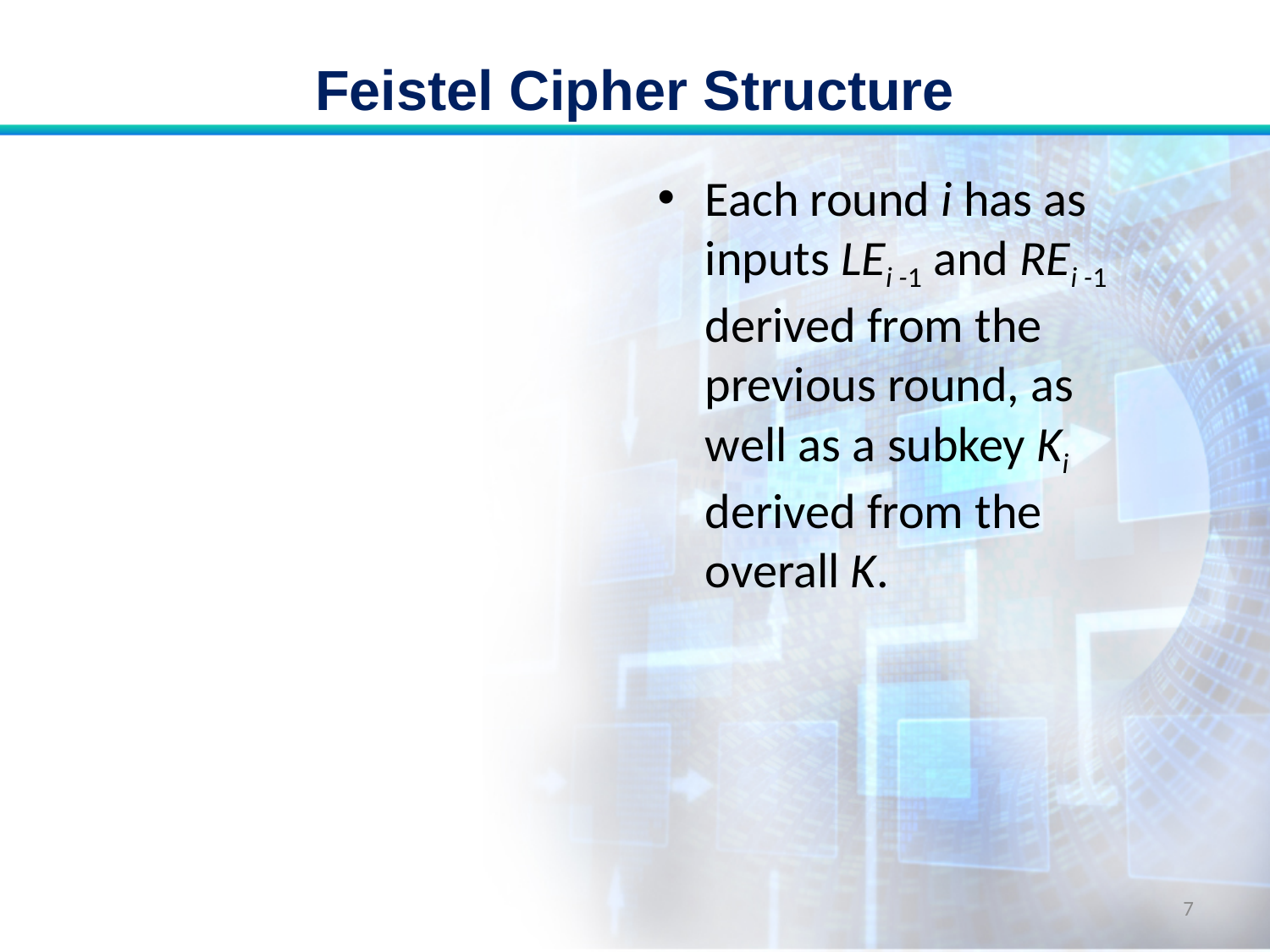

# Feistel Cipher Structure
Each round i has as inputs LEi -1 and REi -1 derived from the previous round, as well as a subkey Ki  derived from the overall K.
7